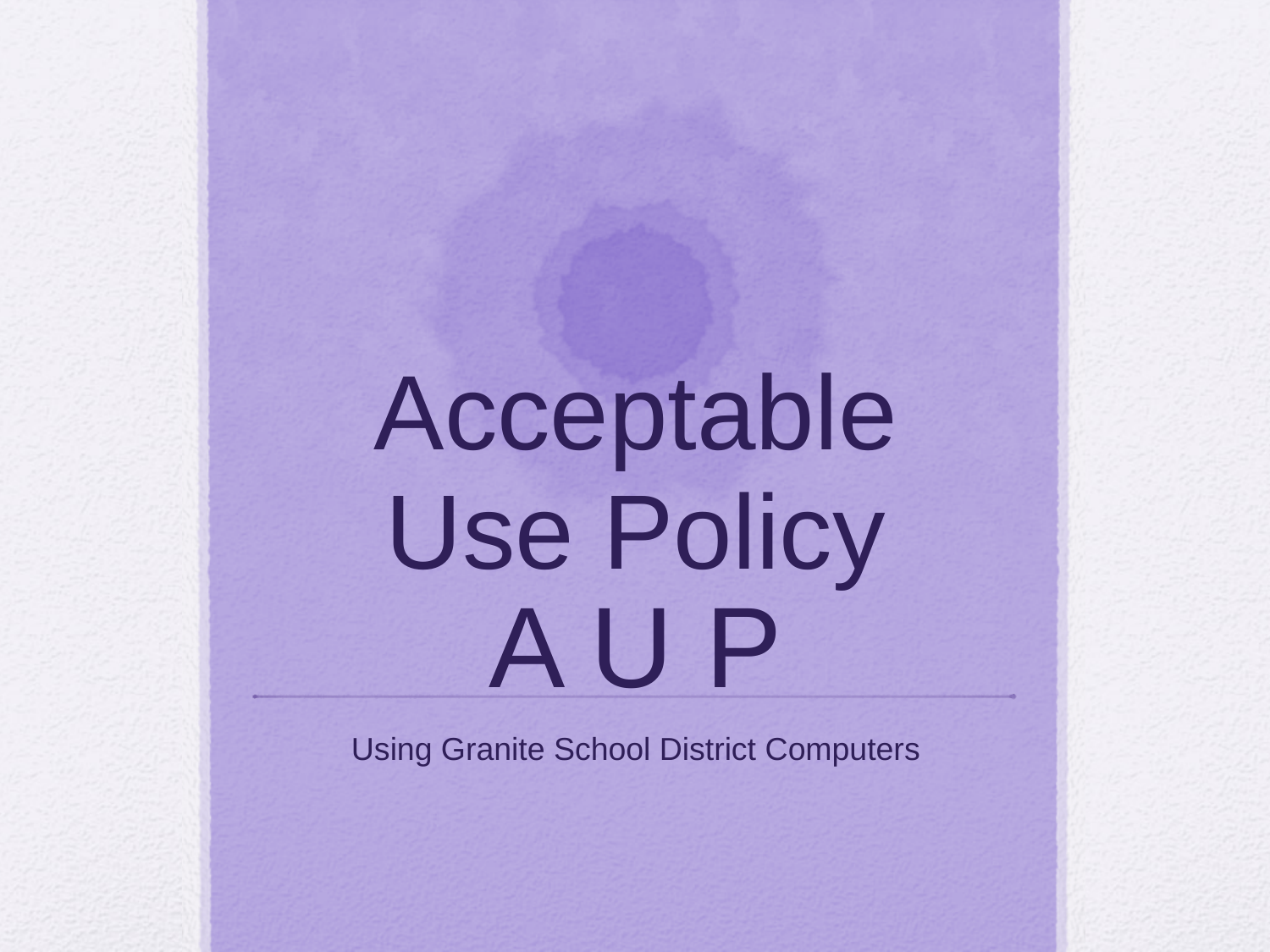

# Acceptable Use Policy A U P
Using Granite School District Computers